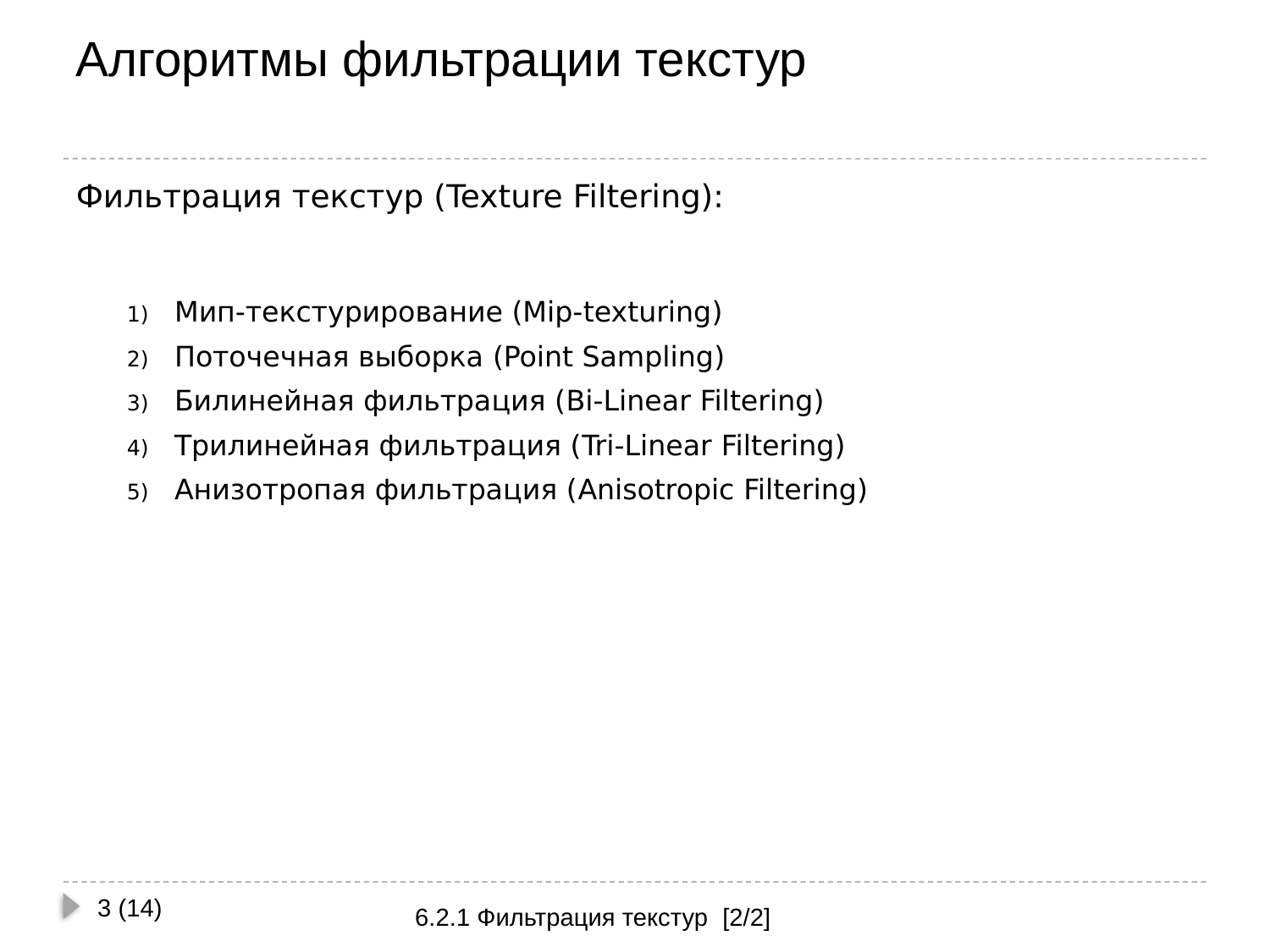

# Алгоритмы фильтрации текстур
Фильтрация текстур (Texture Filtering):

Мип-текстурирование (Mip-texturing)
Поточечная выборка (Point Sampling)
Билинейная фильтрация (Bi-Linear Filtering)
Трилинейная фильтрация (Tri-Linear Filtering)
Анизотропая фильтрация (Anisotropic Filtering)
3 (14)
6.2.1 Фильтрация текстур  [2/2]